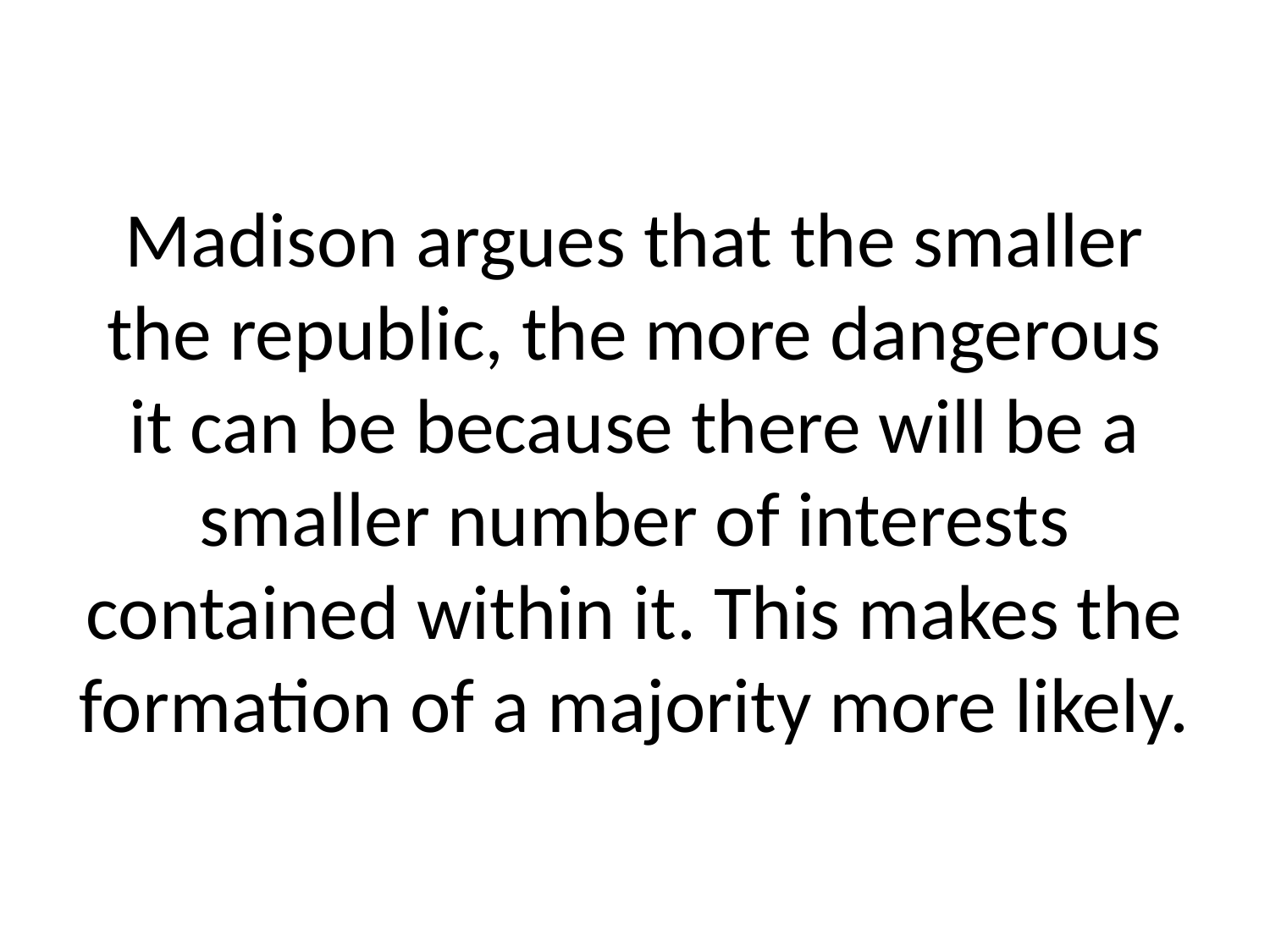

# Madison argues that the smaller the republic, the more dangerous it can be because there will be a smaller number of interests contained within it. This makes the formation of a majority more likely.